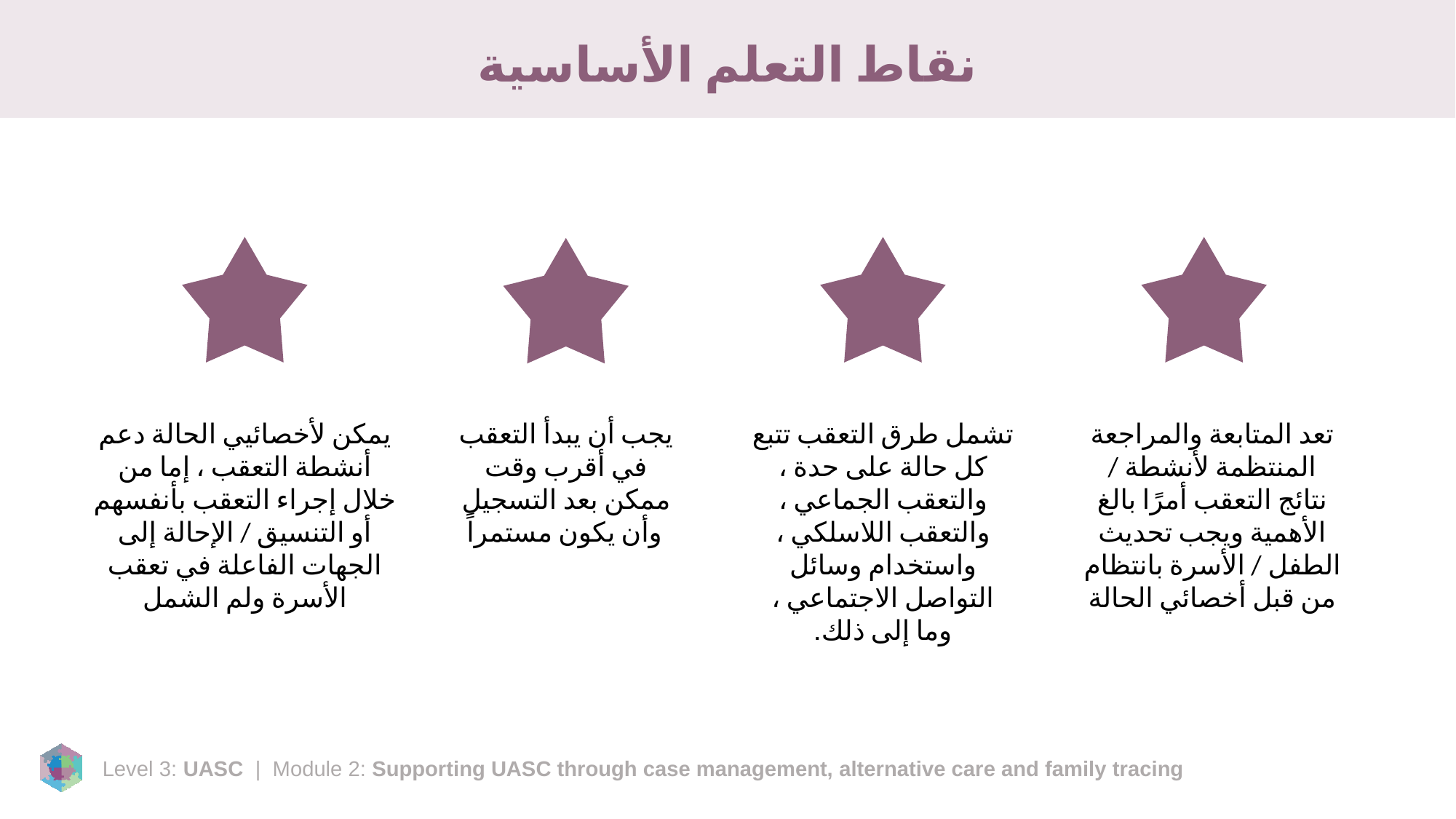

# نقاط التعلم الأساسية

يمكن لأخصائيي الحالة دعم أنشطة التعقب ، إما من خلال إجراء التعقب بأنفسهم أو التنسيق / الإحالة إلى الجهات الفاعلة في تعقب الأسرة ولم الشمل
يجب أن يبدأ التعقب في أقرب وقت ممكن بعد التسجيل وأن يكون مستمراً
تشمل طرق التعقب تتبع كل حالة على حدة ، والتعقب الجماعي ، والتعقب اللاسلكي ، واستخدام وسائل التواصل الاجتماعي ، وما إلى ذلك.
تعد المتابعة والمراجعة المنتظمة لأنشطة / نتائج التعقب أمرًا بالغ الأهمية ويجب تحديث الطفل / الأسرة بانتظام من قبل أخصائي الحالة